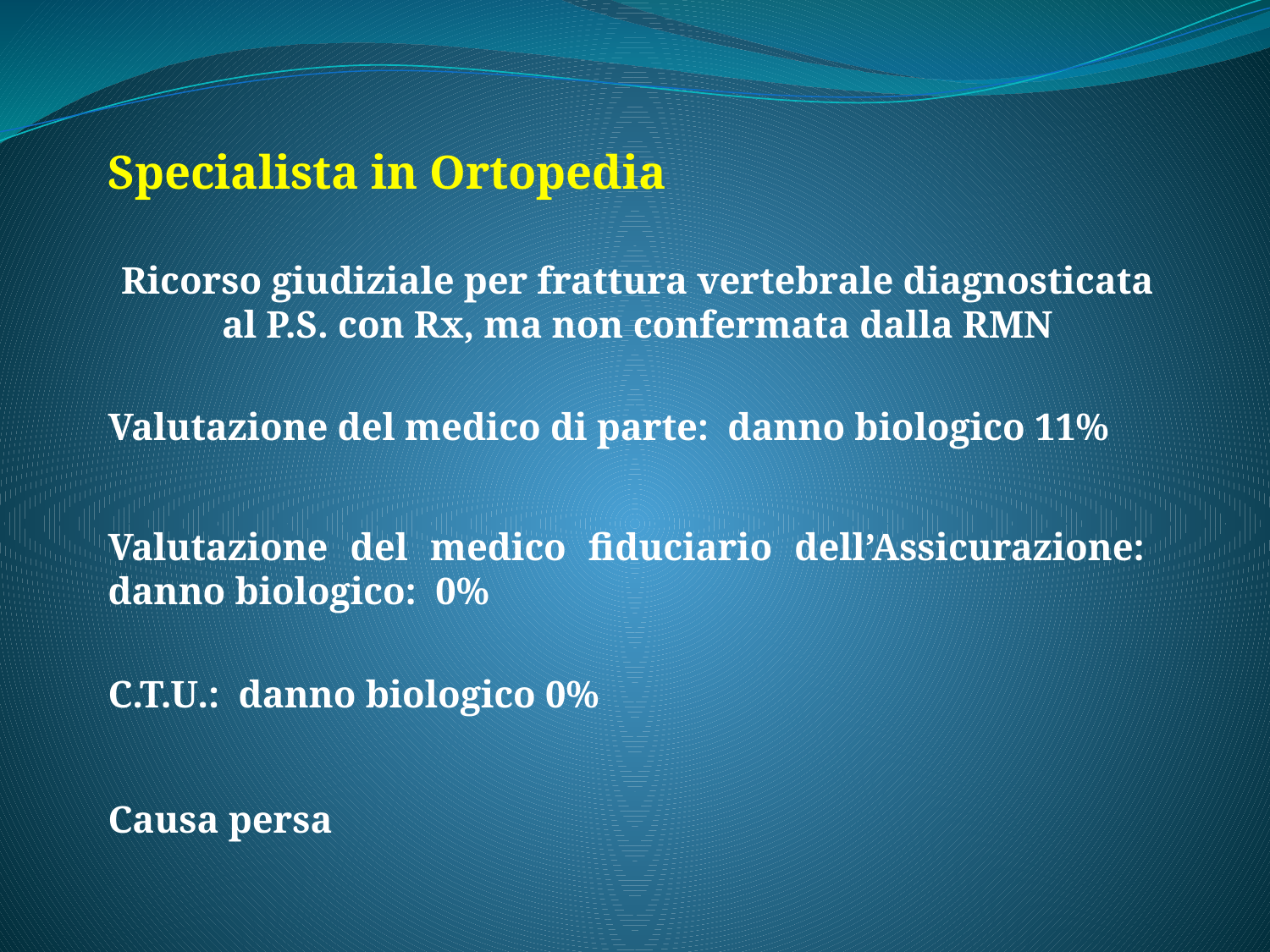

Specialista in Ortopedia

Ricorso giudiziale per frattura vertebrale diagnosticata al P.S. con Rx, ma non confermata dalla RMN

Valutazione del medico di parte:  danno biologico 11%

Valutazione del medico fiduciario dell’Assicurazione:  danno biologico:  0%

C.T.U.:  danno biologico 0%

Causa persa